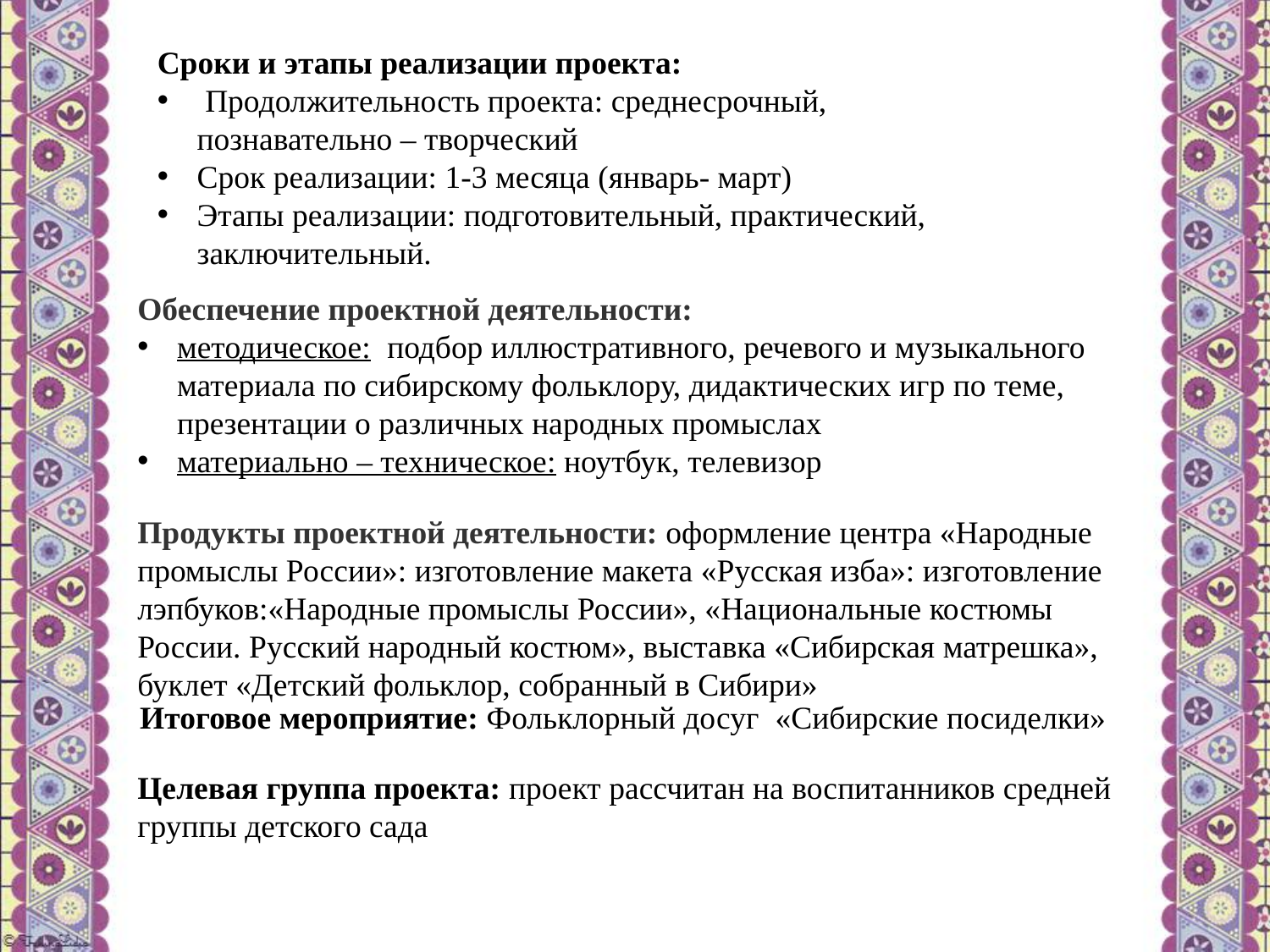

Сроки и этапы реализации проекта:
 Продолжительность проекта: среднесрочный, познавательно – творческий
Срок реализации: 1-3 месяца (январь- март)
Этапы реализации: подготовительный, практический, заключительный.
Обеспечение проектной деятельности:
методическое:  подбор иллюстративного, речевого и музыкального материала по сибирскому фольклору, дидактических игр по теме, презентации о различных народных промыслах
материально – техническое: ноутбук, телевизор
Продукты проектной деятельности: оформление центра «Народные промыслы России»: изготовление макета «Русская изба»: изготовление лэпбуков:«Народные промыслы России», «Национальные костюмы России. Русский народный костюм», выставка «Сибирская матрешка», буклет «Детский фольклор, собранный в Сибири»
Итоговое мероприятие: Фольклорный досуг  «Сибирские посиделки»
Целевая группа проекта: проект рассчитан на воспитанников средней группы детского сада